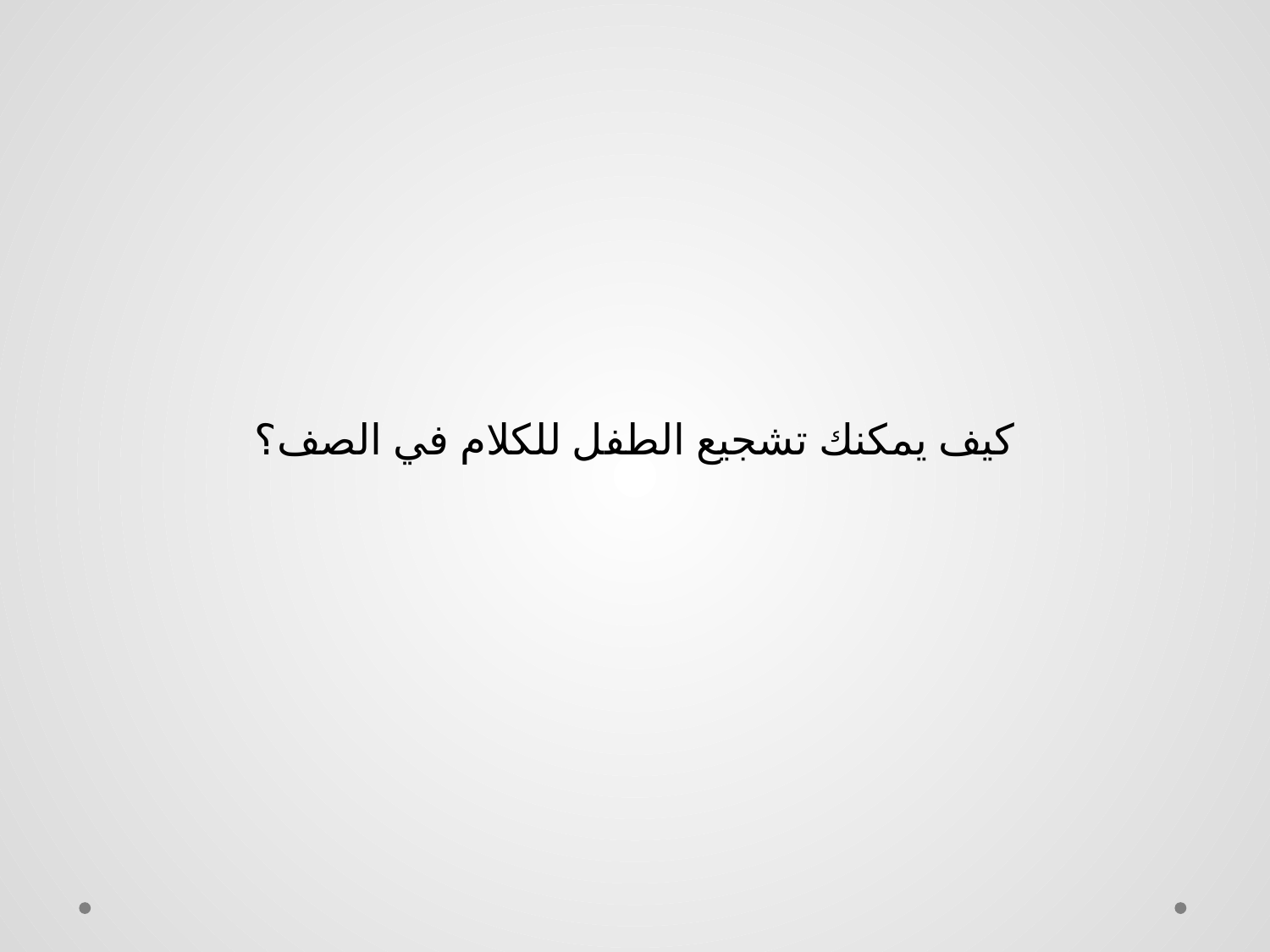

#
كيف يمكنك تشجيع الطفل للكلام في الصف؟